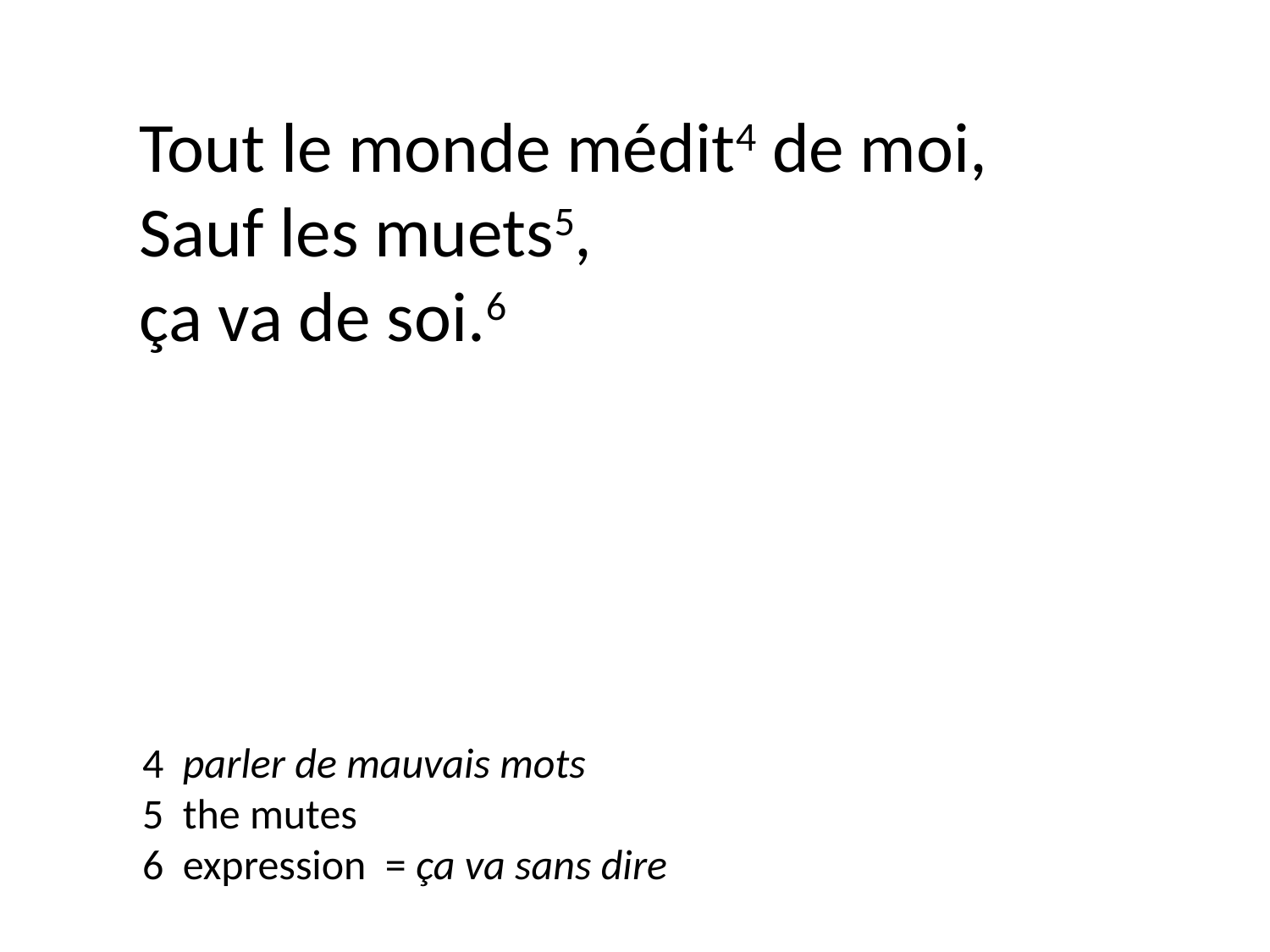

Tout le monde médit4 de moi,
Sauf les muets5,
ça va de soi.6
4  parler de mauvais mots
5  the mutes
6  expression  = ça va sans dire